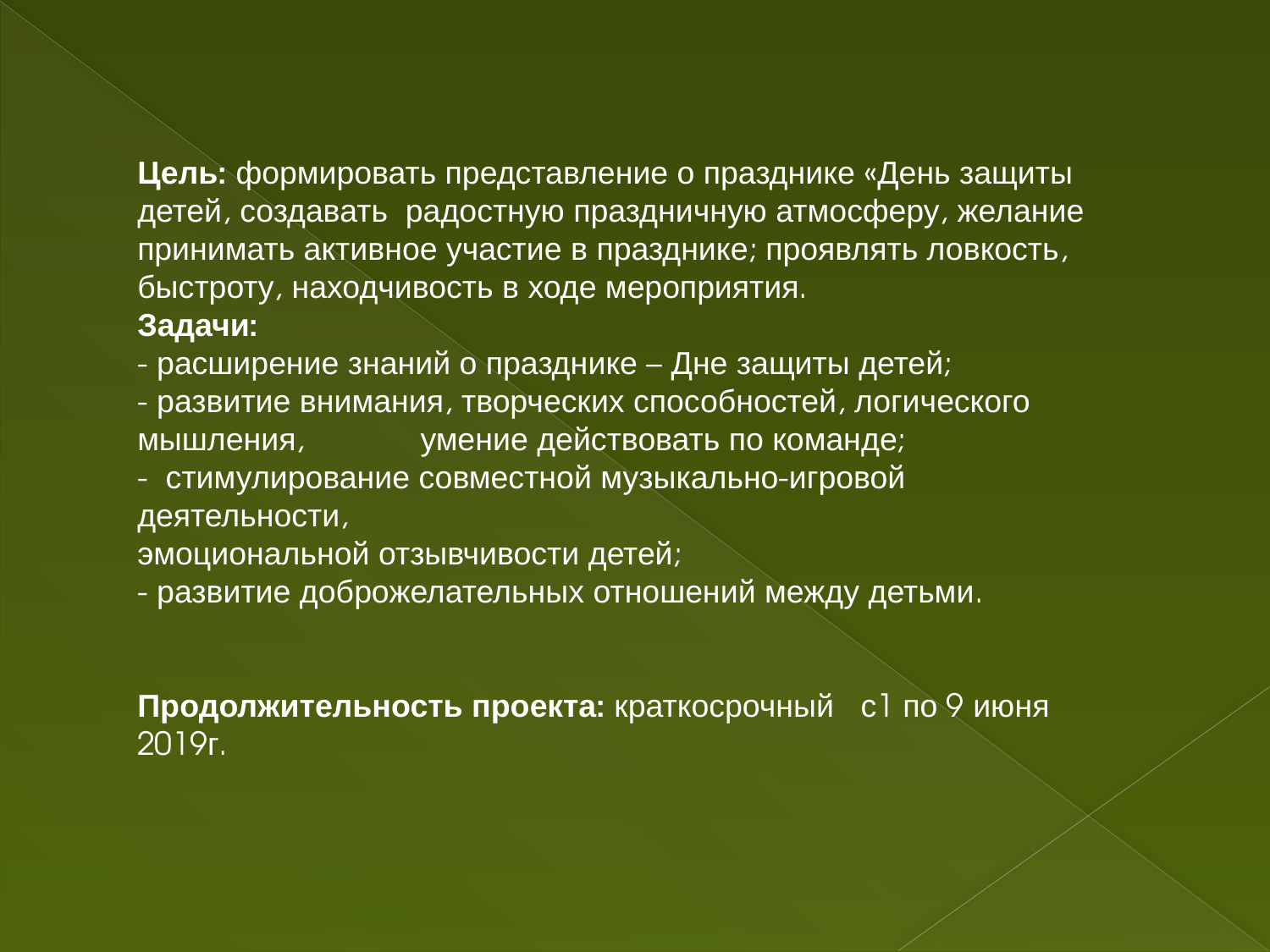

Цель: формировать представление о празднике «День защиты детей, создавать  радостную праздничную атмосферу, желание принимать активное участие в празднике; проявлять ловкость, быстроту, находчивость в ходе мероприятия.
Задачи:
- расширение знаний о празднике – Дне защиты детей;
- развитие внимания, творческих способностей, логического мышления,             умение действовать по команде;
-  стимулирование совместной музыкально-игровой деятельности,
эмоциональной отзывчивости детей;
- развитие доброжелательных отношений между детьми.

Продолжительность проекта: краткосрочный   с1 по 9 июня 2019г.